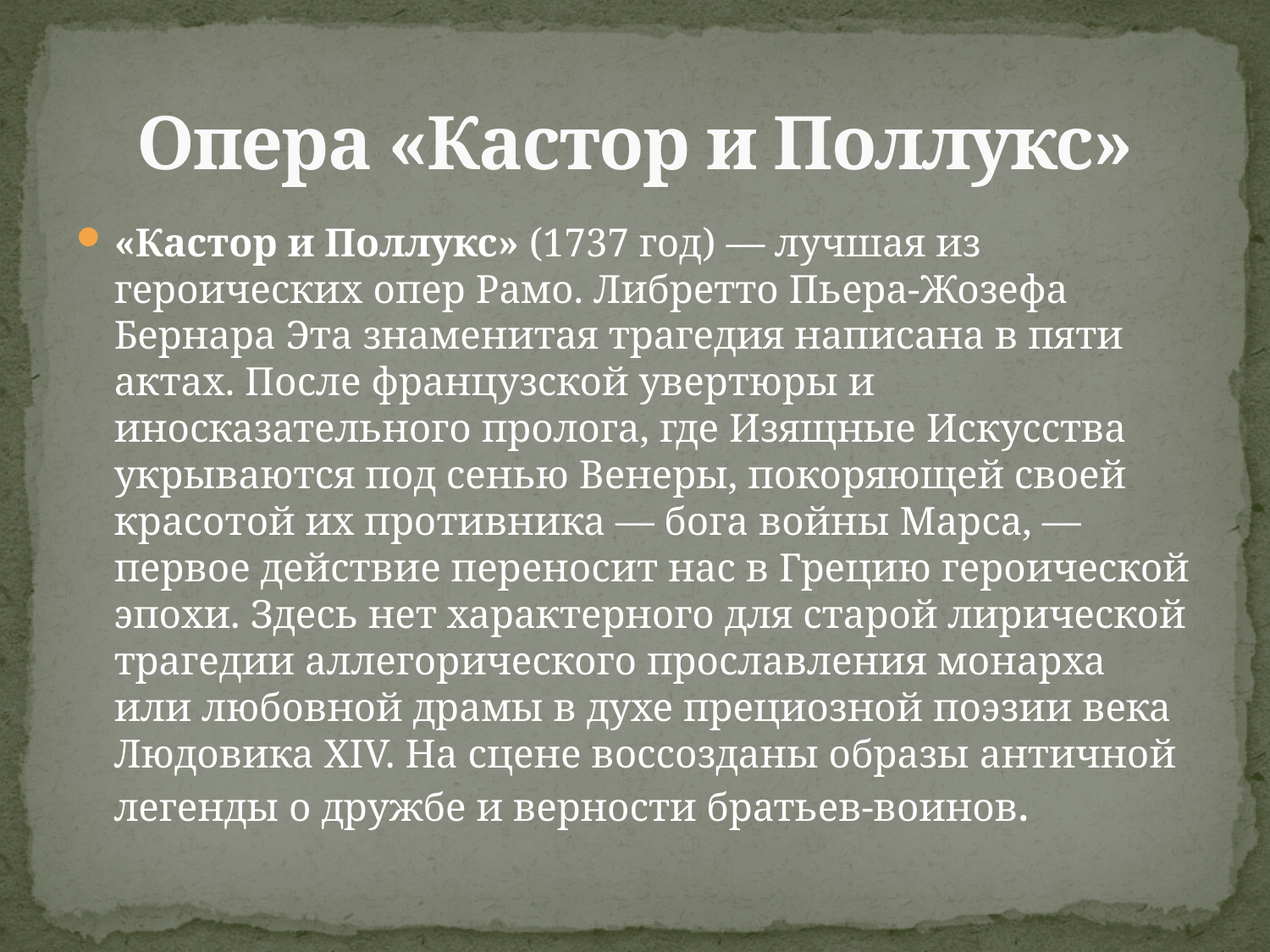

# Опера «Кастор и Поллукс»
«Кастор и Поллукс» (1737 год) — лучшая из героических опер Рамо. Либретто Пьера-Жозефа Бернара Эта знаменитая трагедия написана в пяти актах. После французской увертюры и иносказательного пролога, где Изящные Искусства укрываются под сенью Венеры, покоряющей своей красотой их противника — бога войны Марса, — первое действие переносит нас в Грецию героической эпохи. Здесь нет характерного для старой лирической трагедии аллегорического прославления монарха или любовной драмы в духе прециозной поэзии века Людовика XIV. На сцене воссозданы образы античной легенды о дружбе и верности братьев-воинов.